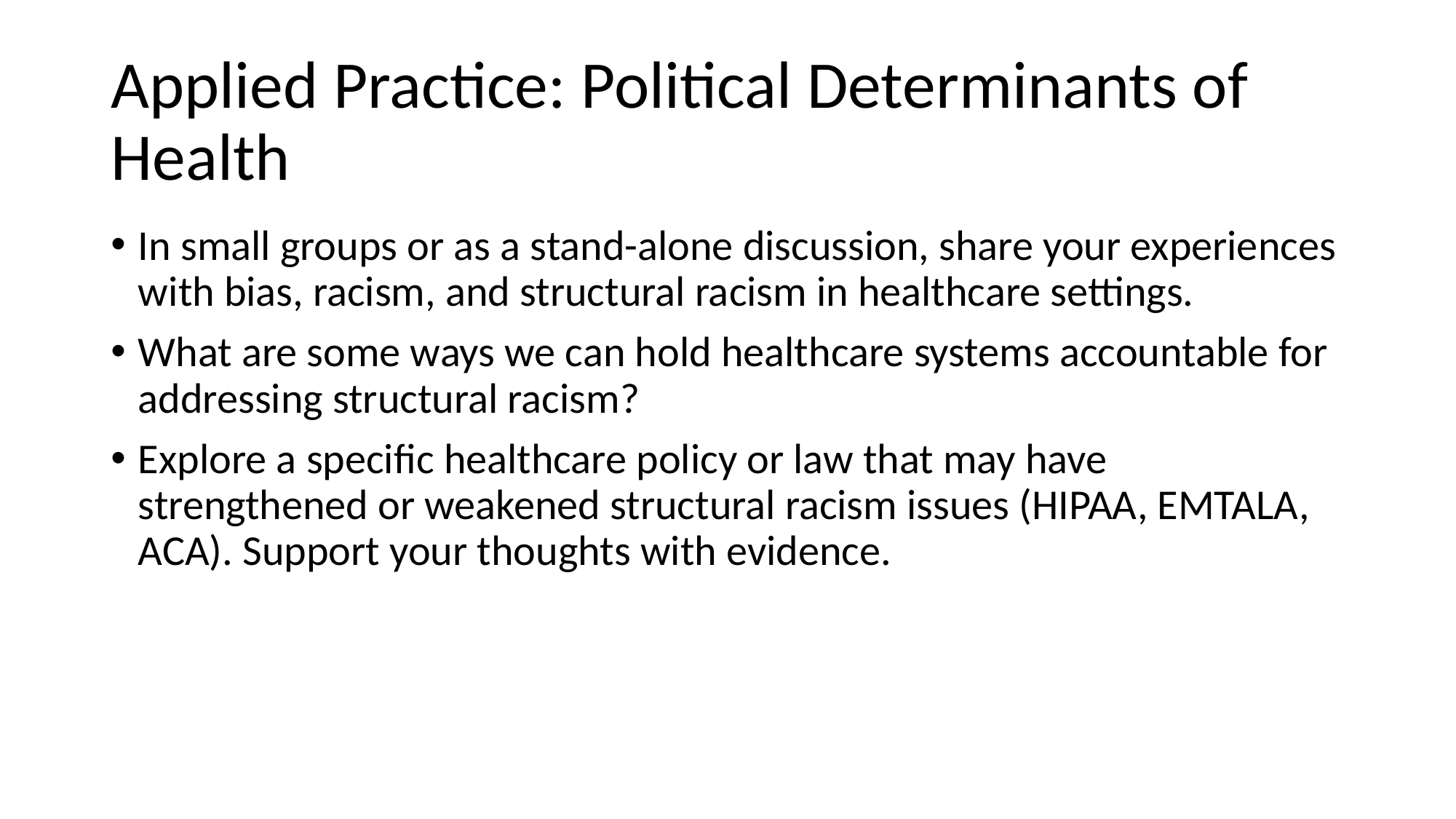

# Applied Practice: Political Determinants of Health
In small groups or as a stand-alone discussion, share your experiences with bias, racism, and structural racism in healthcare settings.
What are some ways we can hold healthcare systems accountable for addressing structural racism?
Explore a specific healthcare policy or law that may have strengthened or weakened structural racism issues (HIPAA, EMTALA, ACA). Support your thoughts with evidence.